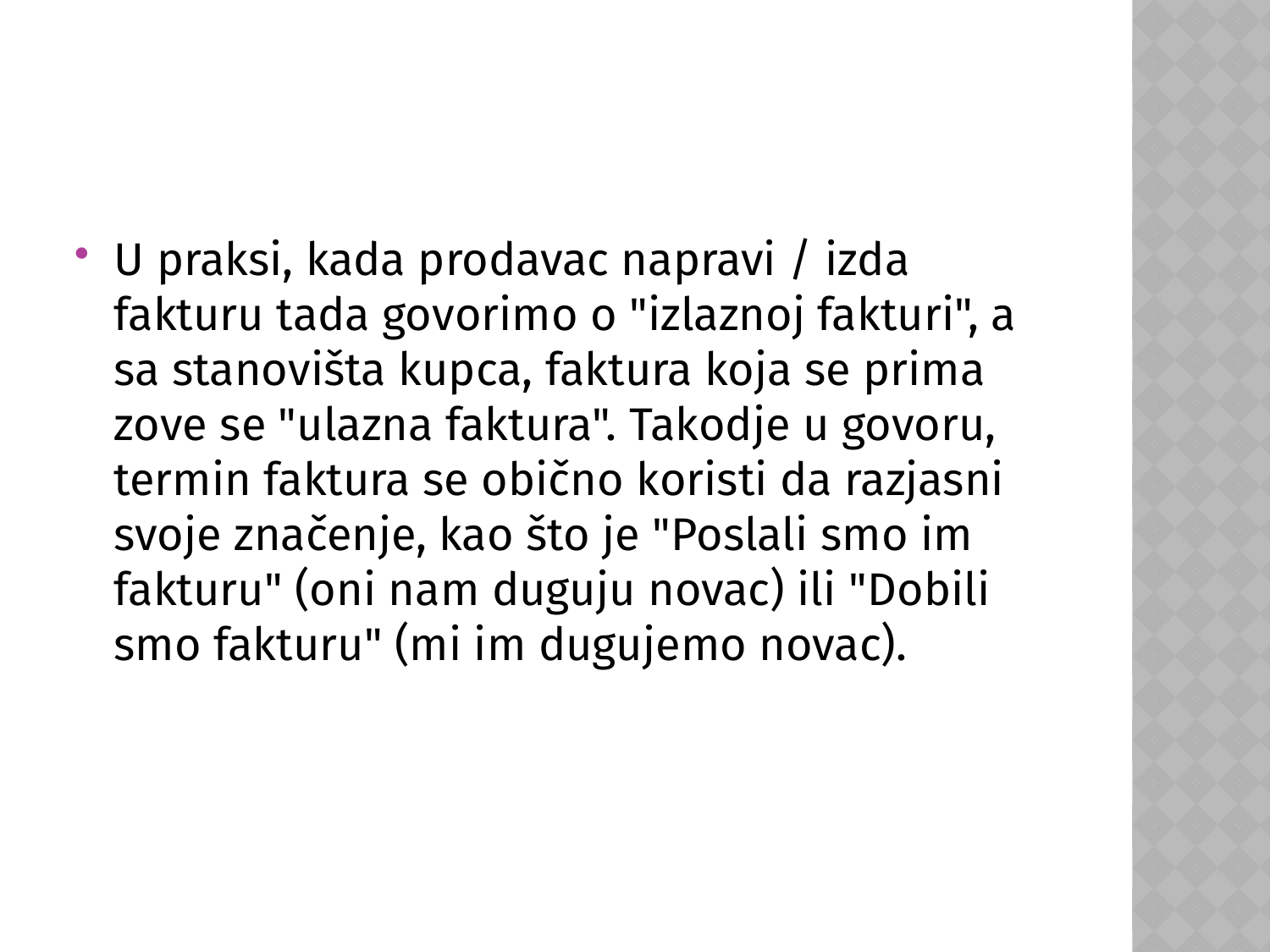

#
U praksi, kada prodavac napravi / izda fakturu tada govorimo o "izlaznoj fakturi", a sa stanovišta kupca, faktura koja se prima zove se "ulazna faktura". Takodje u govoru, termin faktura se obično koristi da razjasni svoje značenje, kao što je "Poslali smo im fakturu" (oni nam duguju novac) ili "Dobili smo fakturu" (mi im dugujemo novac).